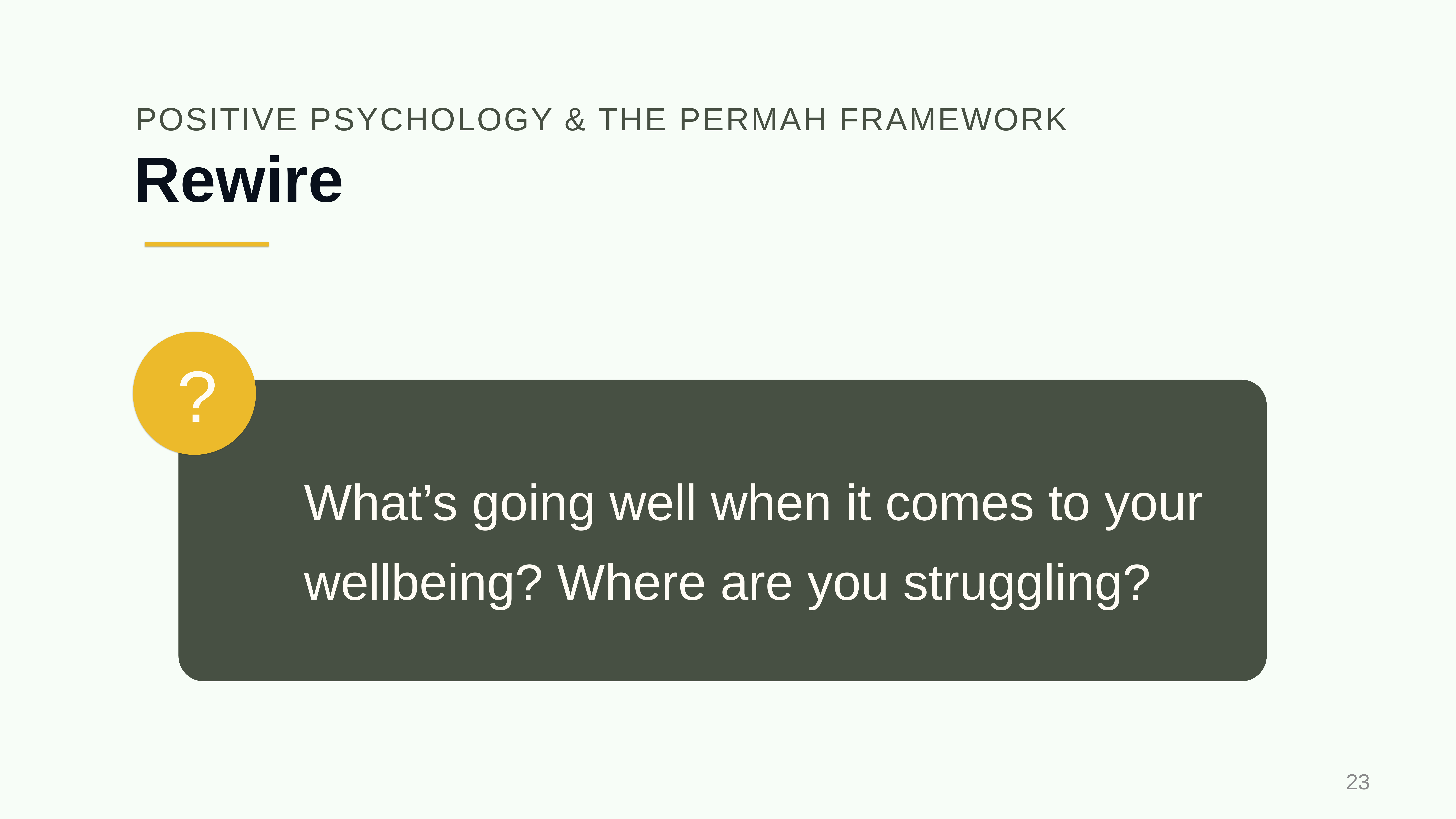

POSITIVE PSYCHOLOGY & THE PERMAH FRAMEWORK
# Rewire

?

What’s going well when it comes to your wellbeing? Where are you struggling?
23